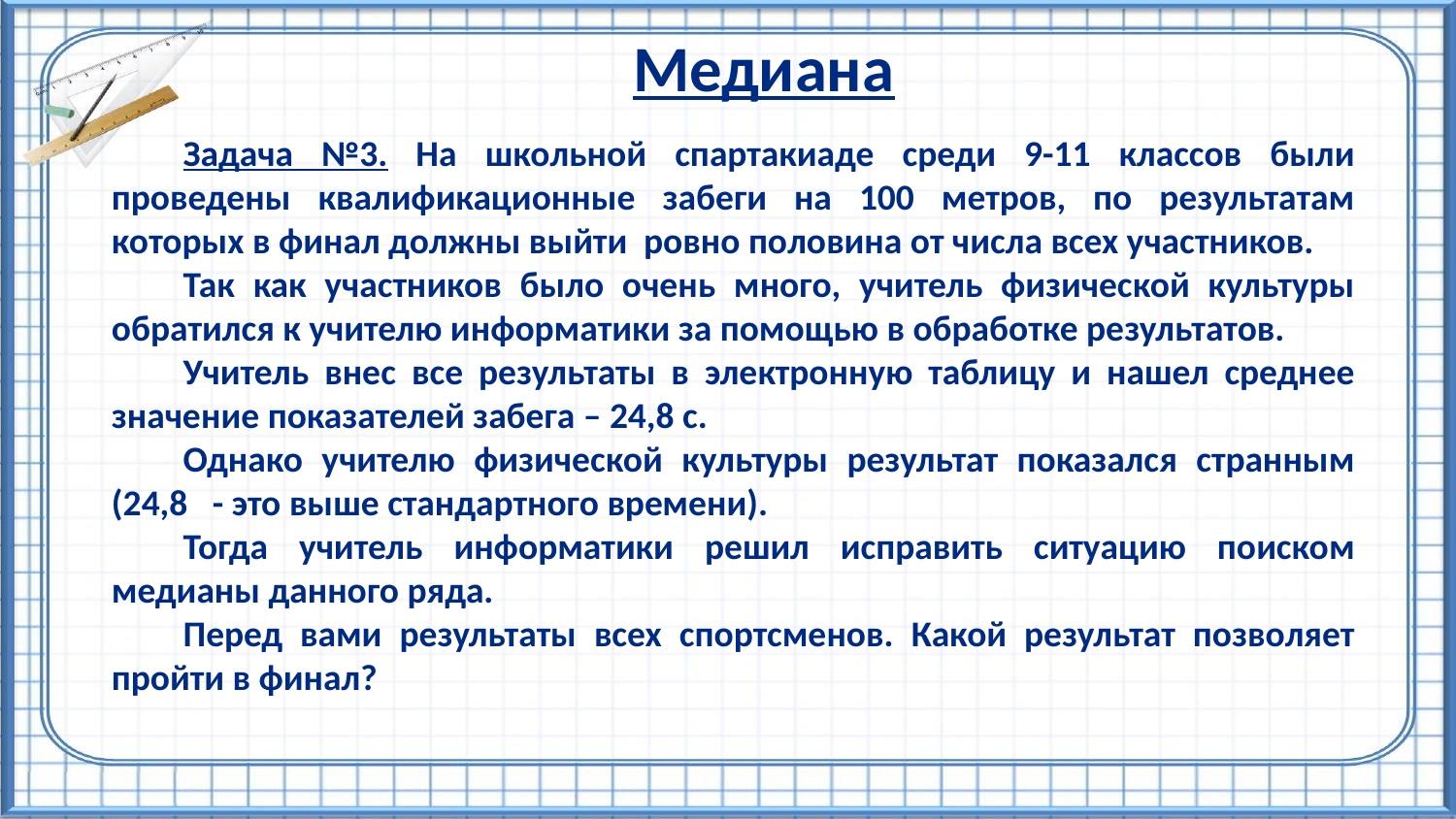

Медиана
Задача №3. На школьной спартакиаде среди 9-11 классов были проведены квалификационные забеги на 100 метров, по результатам которых в финал должны выйти  ровно половина от числа всех участников.
Так как участников было очень много, учитель физической культуры обратился к учителю информатики за помощью в обработке результатов.
Учитель внес все результаты в электронную таблицу и нашел среднее значение показателей забега – 24,8 с.
Однако учителю физической культуры результат показался странным (24,8   - это выше стандартного времени).
Тогда учитель информатики решил исправить ситуацию поиском медианы данного ряда.
Перед вами результаты всех спортсменов. Какой результат позволяет пройти в финал?